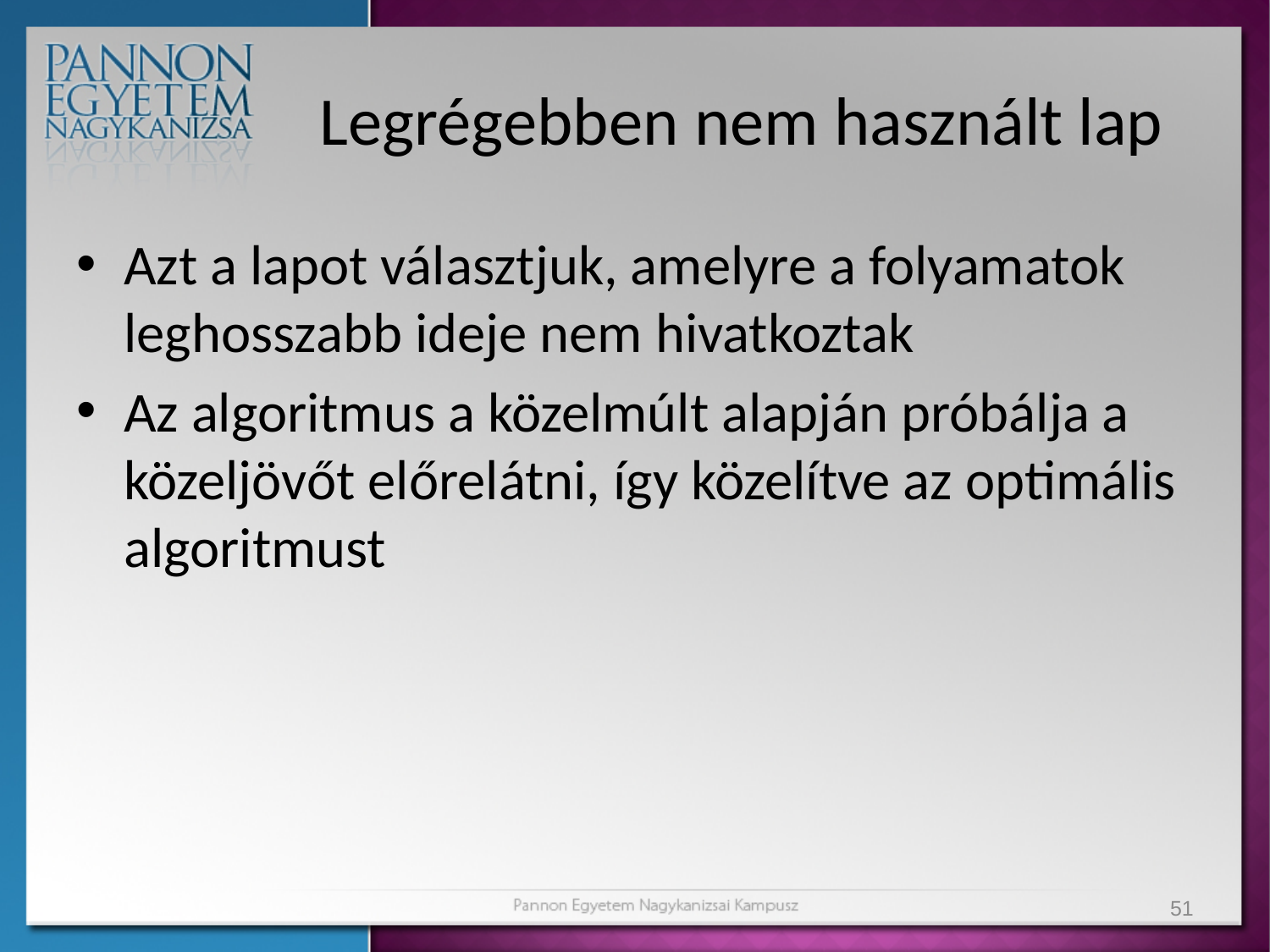

# Legrégebben nem használt lap
Azt a lapot választjuk, amelyre a folyamatok leghosszabb ideje nem hivatkoztak
Az algoritmus a közelmúlt alapján próbálja a közeljövőt előrelátni, így közelítve az optimális algoritmust
51